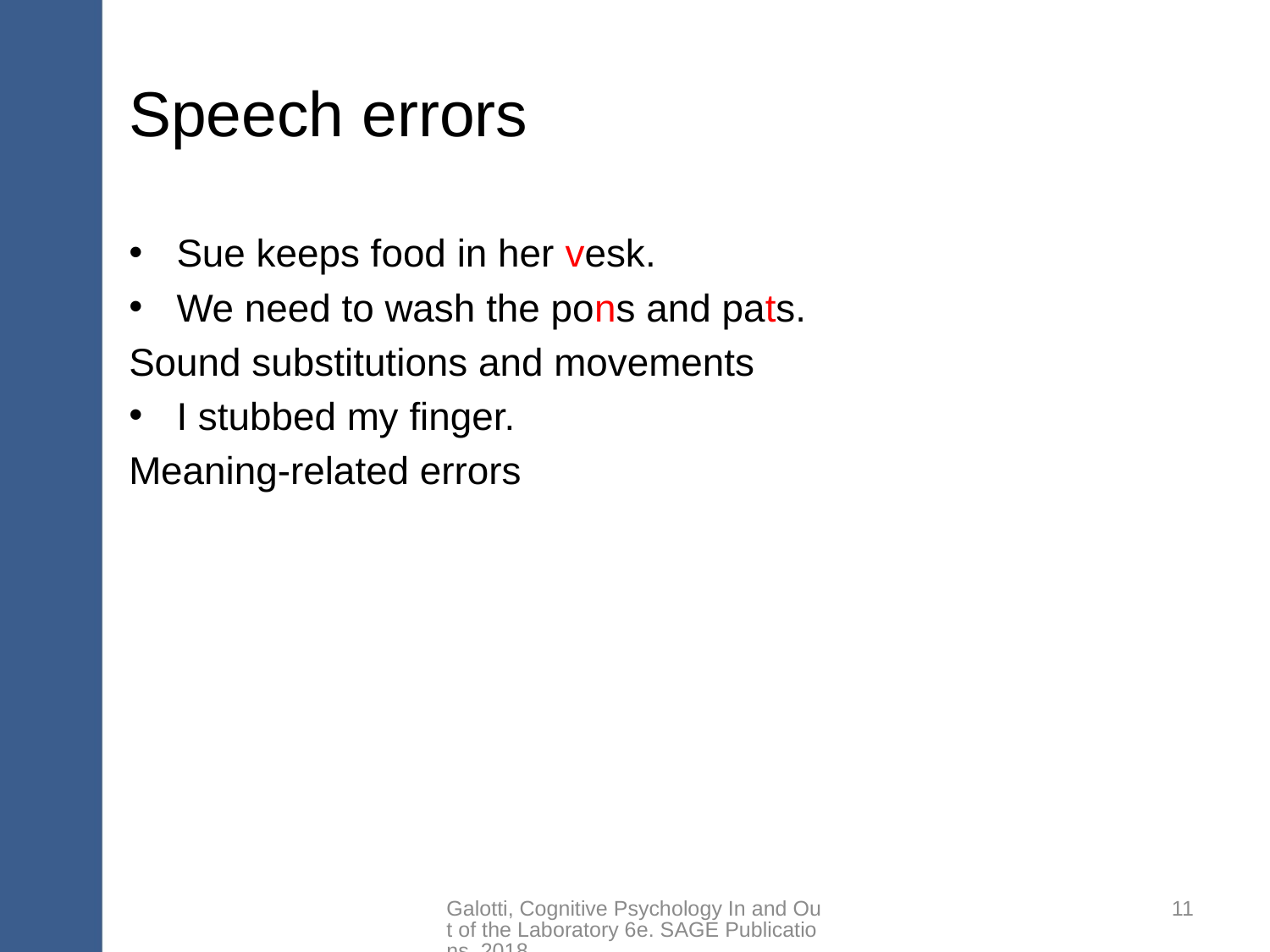

# Speech errors
Sue keeps food in her vesk.
We need to wash the pons and pats.
Sound substitutions and movements
I stubbed my finger.
Meaning-related errors
Galotti, Cognitive Psychology In and Out of the Laboratory 6e. SAGE Publications, 2018.
11